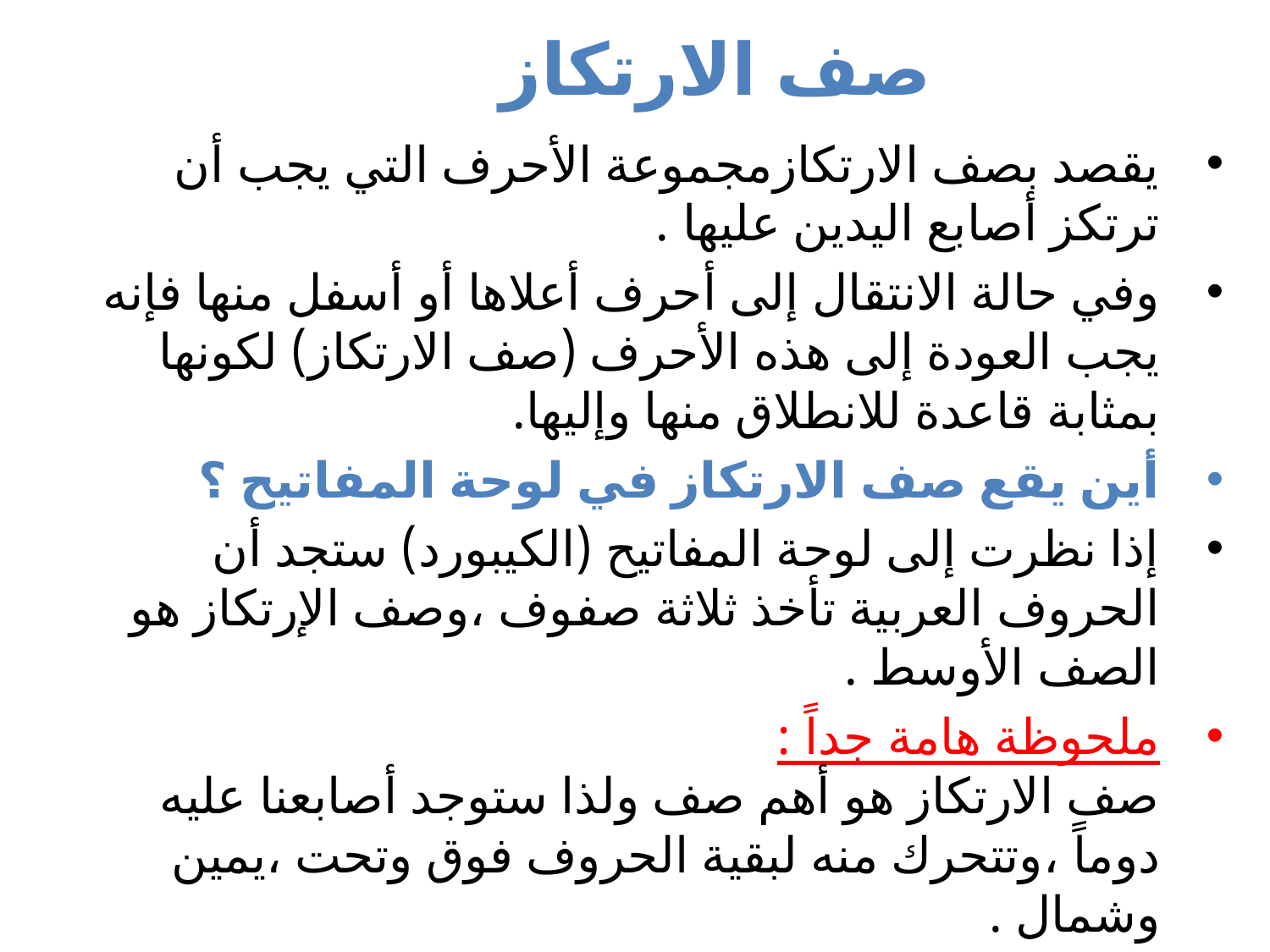

# صف الارتكاز
يقصد بصف الارتكازمجموعة الأحرف التي يجب أن ترتكز أصابع اليدين عليها .
وفي حالة الانتقال إلى أحرف أعلاها أو أسفل منها فإنه يجب العودة إلى هذه الأحرف (صف الارتكاز) لكونها بمثابة قاعدة للانطلاق منها وإليها.
أين يقع صف الارتكاز في لوحة المفاتيح ؟
إذا نظرت إلى لوحة المفاتيح (الكيبورد) ستجد أن الحروف العربية تأخذ ثلاثة صفوف ،وصف الإرتكاز هو الصف الأوسط .
ملحوظة هامة جداً :
صف الارتكاز هو أهم صف ولذا ستوجد أصابعنا عليه دوماً ،وتتحرك منه لبقية الحروف فوق وتحت ،يمين وشمال .